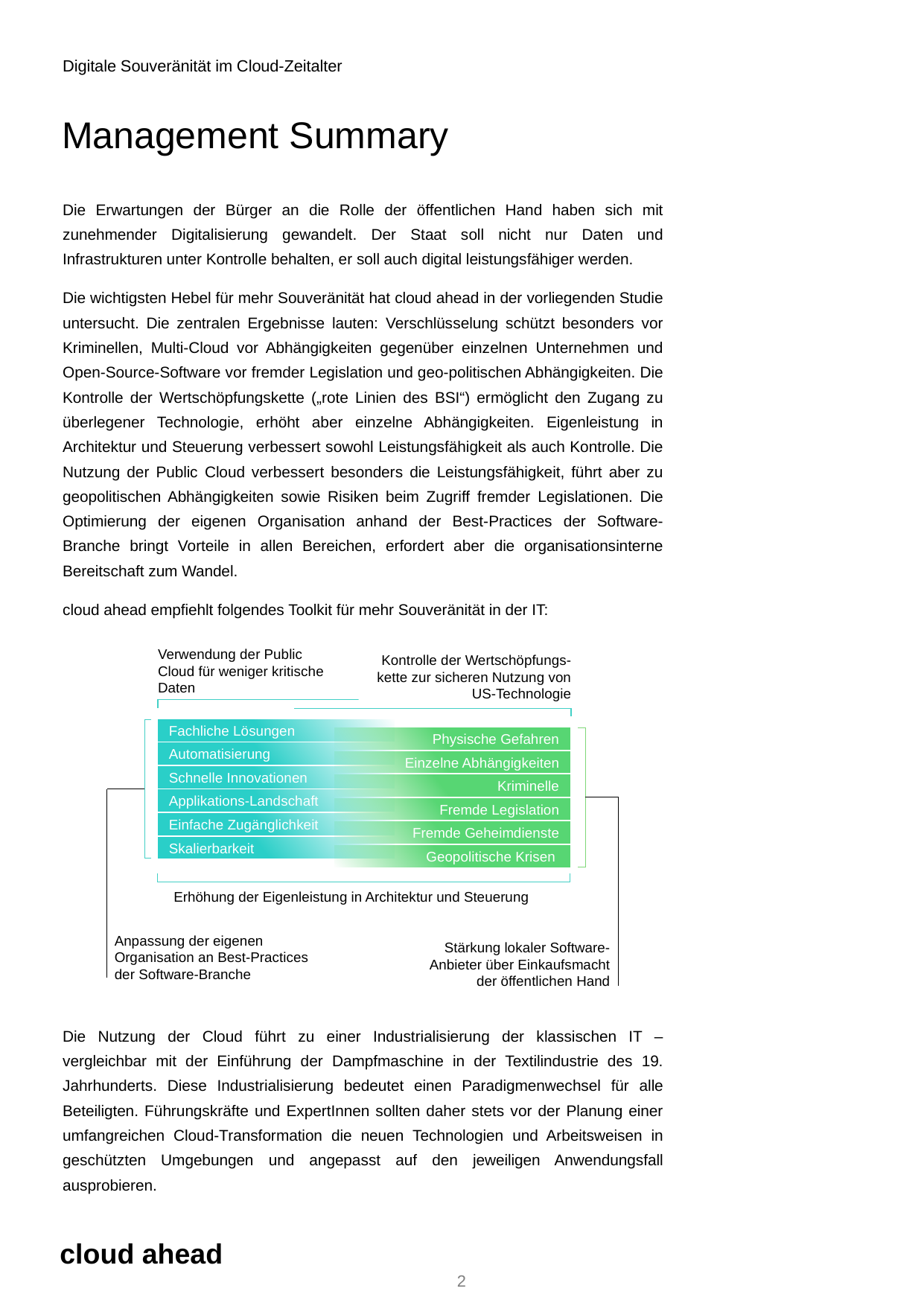

Management Summary
Die Erwartungen der Bürger an die Rolle der öffentlichen Hand haben sich mit zunehmender Digitalisierung gewandelt. Der Staat soll nicht nur Daten und Infrastrukturen unter Kontrolle behalten, er soll auch digital leistungsfähiger werden.
Die wichtigsten Hebel für mehr Souveränität hat cloud ahead in der vorliegenden Studie untersucht. Die zentralen Ergebnisse lauten: Verschlüsselung schützt besonders vor Kriminellen, Multi-Cloud vor Abhängigkeiten gegenüber einzelnen Unternehmen und Open-Source-Software vor fremder Legislation und geo-politischen Abhängigkeiten. Die Kontrolle der Wertschöpfungskette („rote Linien des BSI“) ermöglicht den Zugang zu überlegener Technologie, erhöht aber einzelne Abhängigkeiten. Eigenleistung in Architektur und Steuerung verbessert sowohl Leistungsfähigkeit als auch Kontrolle. Die Nutzung der Public Cloud verbessert besonders die Leistungsfähigkeit, führt aber zu geopolitischen Abhängigkeiten sowie Risiken beim Zugriff fremder Legislationen. Die Optimierung der eigenen Organisation anhand der Best-Practices der Software-Branche bringt Vorteile in allen Bereichen, erfordert aber die organisationsinterne Bereitschaft zum Wandel.
cloud ahead empfiehlt folgendes Toolkit für mehr Souveränität in der IT:

Die Nutzung der Cloud führt zu einer Industrialisierung der klassischen IT – vergleichbar mit der Einführung der Dampfmaschine in der Textilindustrie des 19. Jahrhunderts. Diese Industrialisierung bedeutet einen Paradigmenwechsel für alle Beteiligten. Führungskräfte und ExpertInnen sollten daher stets vor der Planung einer umfangreichen Cloud-Transformation die neuen Technologien und Arbeitsweisen in geschützten Umgebungen und angepasst auf den jeweiligen Anwendungsfall ausprobieren.

Verwendung der Public Cloud für weniger kritische Daten

Kontrolle der Wertschöpfungs-
kette zur sicheren Nutzung von US-Technologie

Fachliche Lösungen
Automatisierung
Schnelle Innovationen
Applikations-Landschaft
Einfache Zugänglichkeit
Skalierbarkeit
Physische Gefahren
Einzelne Abhängigkeiten
Kriminelle
Fremde Legislation
Fremde Geheimdienste
Geopolitische Krisen

Erhöhung der Eigenleistung in Architektur und Steuerung
Anpassung der eigenen Organisation an Best-Practices
der Software-Branche
Stärkung lokaler Software-Anbieter über Einkaufsmacht der öffentlichen Hand
2